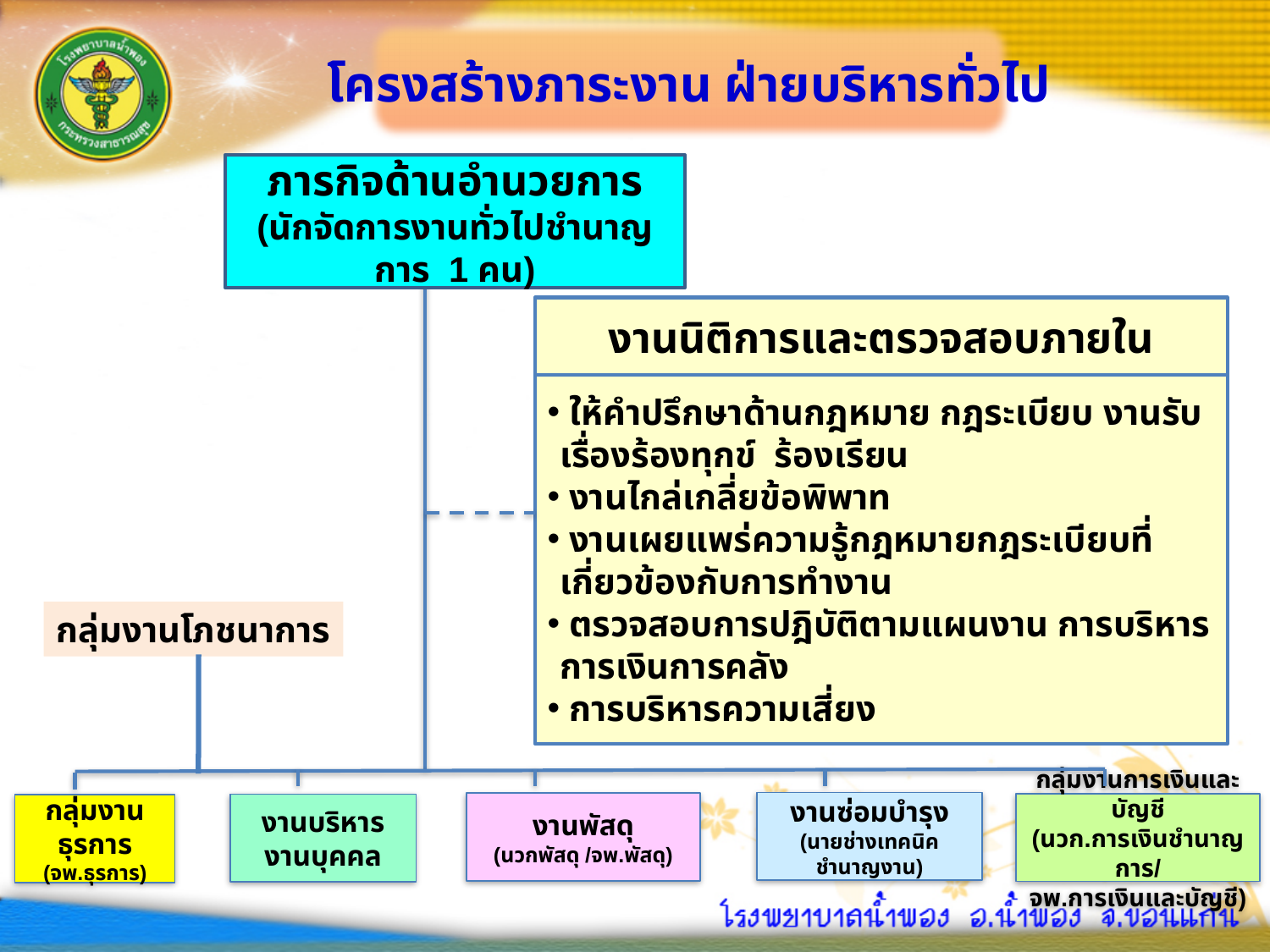

โครงสร้างภาระงาน ฝ่ายบริหารทั่วไป
ภารกิจด้านอำนวยการ
(นักจัดการงานทั่วไปชำนาญการ  1 คน)
งานนิติการและตรวจสอบภายใน
 ให้คำปรึกษาด้านกฎหมาย กฎระเบียบ งานรับเรื่องร้องทุกข์  ร้องเรียน
 งานไกล่เกลี่ยข้อพิพาท
 งานเผยแพร่ความรู้กฎหมายกฎระเบียบที่เกี่ยวข้องกับการทำงาน
 ตรวจสอบการปฎิบัติตามแผนงาน การบริหารการเงินการคลัง
 การบริหารความเสี่ยง
กลุ่มงานโภชนาการ
งานซ่อมบำรุง
(นายช่างเทคนิคชำนาญงาน)
งานพัสดุ
(นวกพัสดุ /จพ.พัสดุ)
กลุ่มงานการเงินและบัญชี
(นวก.การเงินชำนาญการ/
จพ.การเงินและบัญชี)
งานบริหารงานบุคคล
กลุ่มงานธุรการ
(จพ.ธุรการ)